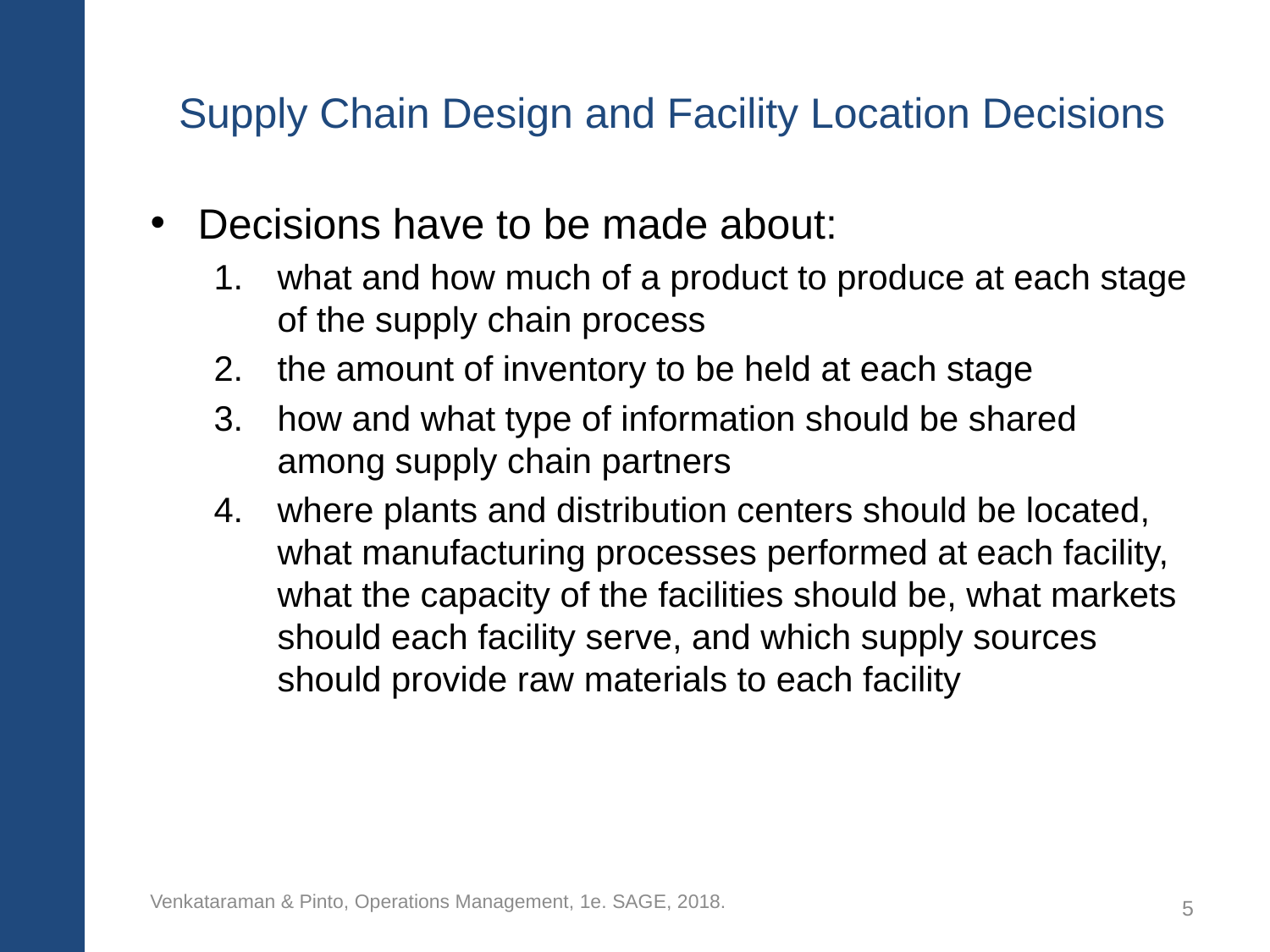

# Supply Chain Design and Facility Location Decisions
Decisions have to be made about:
what and how much of a product to produce at each stage of the supply chain process
the amount of inventory to be held at each stage
how and what type of information should be shared among supply chain partners
where plants and distribution centers should be located, what manufacturing processes performed at each facility, what the capacity of the facilities should be, what markets should each facility serve, and which supply sources should provide raw materials to each facility
Venkataraman & Pinto, Operations Management, 1e. SAGE, 2018.
5